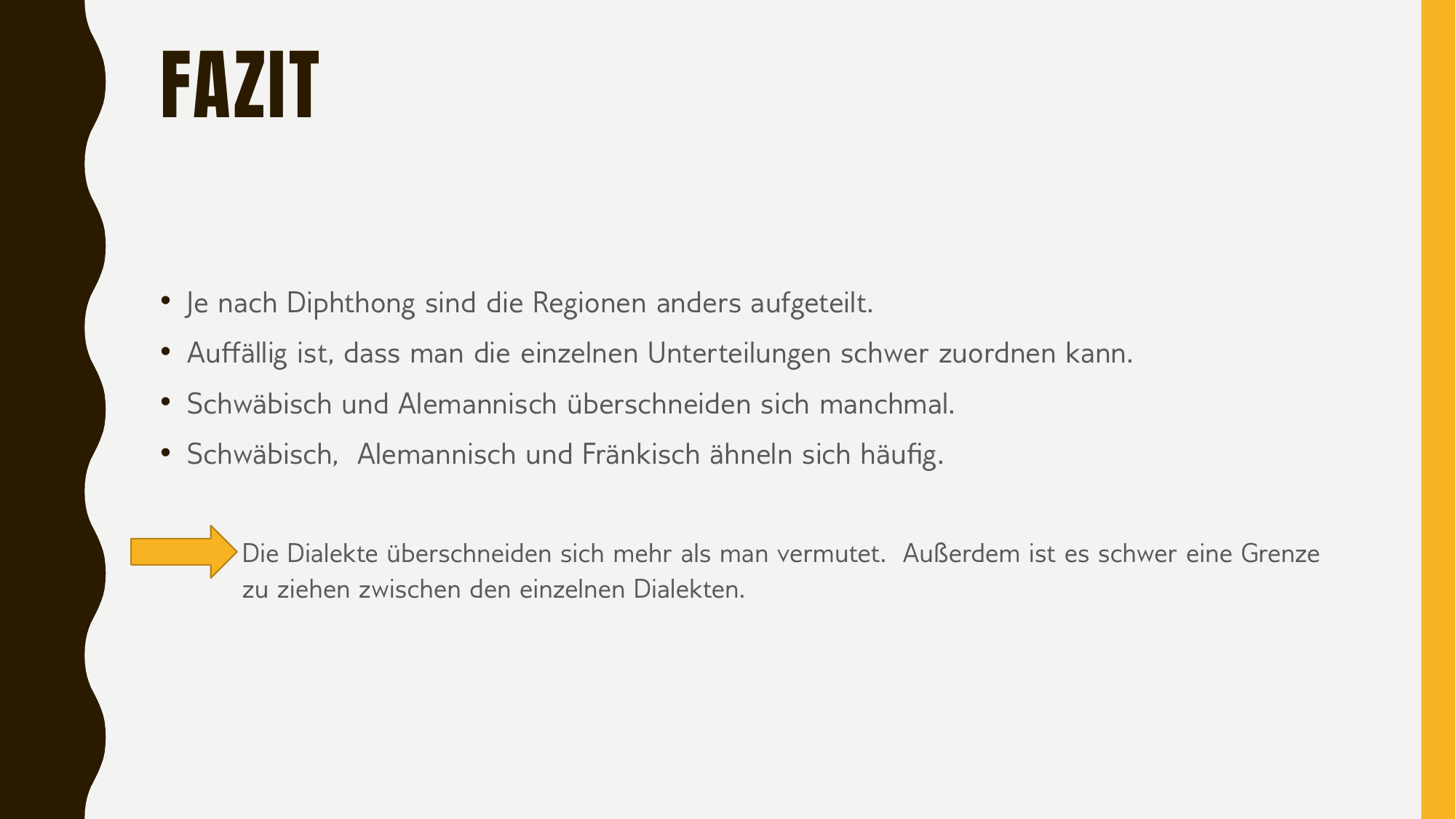

# Fazit
Je nach Diphthong sind die Regionen anders aufgeteilt.
Auffällig ist, dass man die einzelnen Unterteilungen schwer zuordnen kann.
Schwäbisch und Alemannisch überschneiden sich manchmal.
Schwäbisch,  Alemannisch und Fränkisch ähneln sich häufig.

Die Dialekte überschneiden sich mehr als man vermutet.  Außerdem ist es schwer eine Grenze zu ziehen zwischen den einzelnen Dialekten.